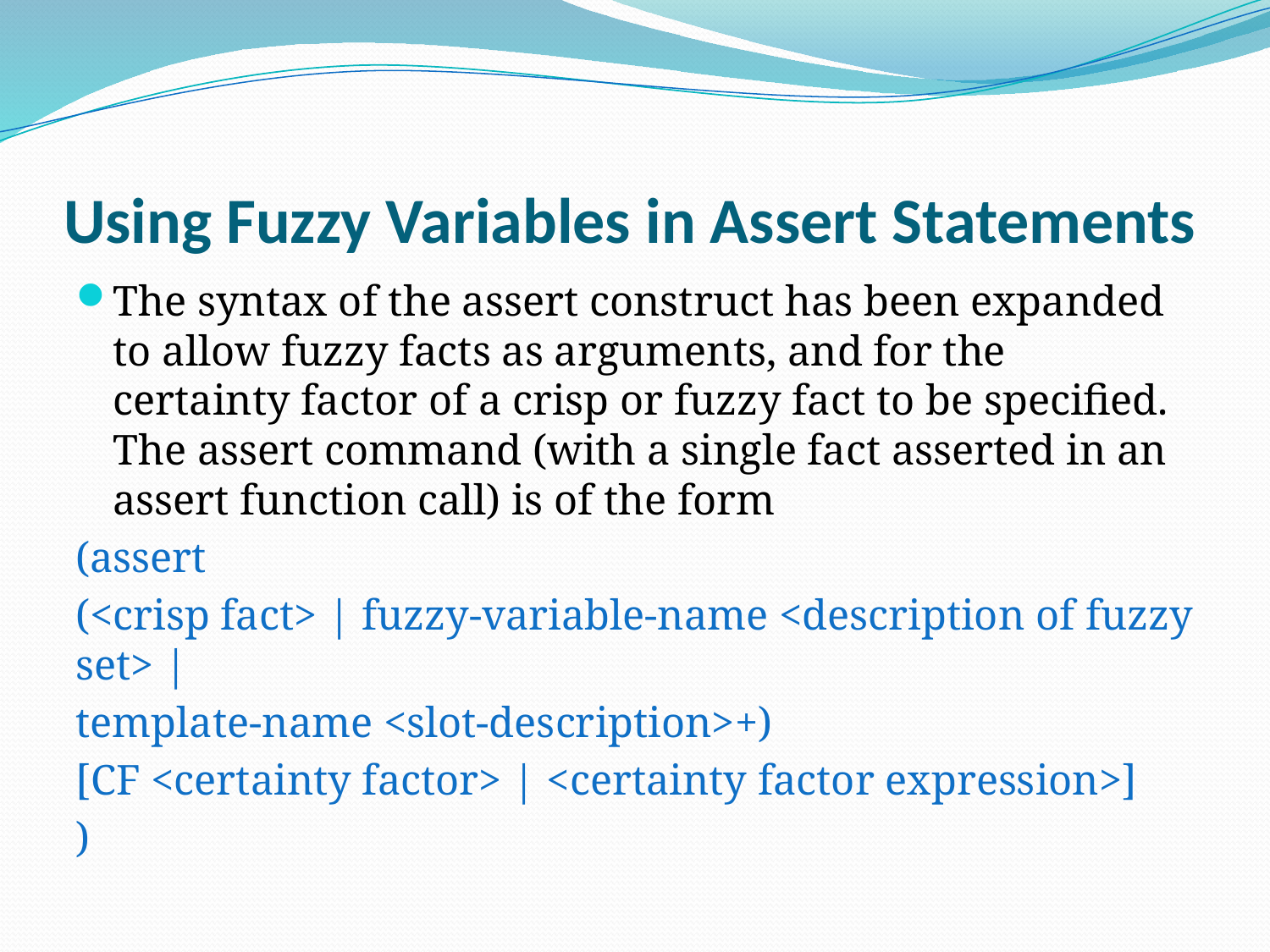

# Using Fuzzy Variables in Assert Statements
The syntax of the assert construct has been expanded to allow fuzzy facts as arguments, and for the certainty factor of a crisp or fuzzy fact to be specified. The assert command (with a single fact asserted in an assert function call) is of the form
(assert
(<crisp fact> | fuzzy-variable-name <description of fuzzy set> |
template-name <slot-description>+)
[CF <certainty factor> | <certainty factor expression>]
)